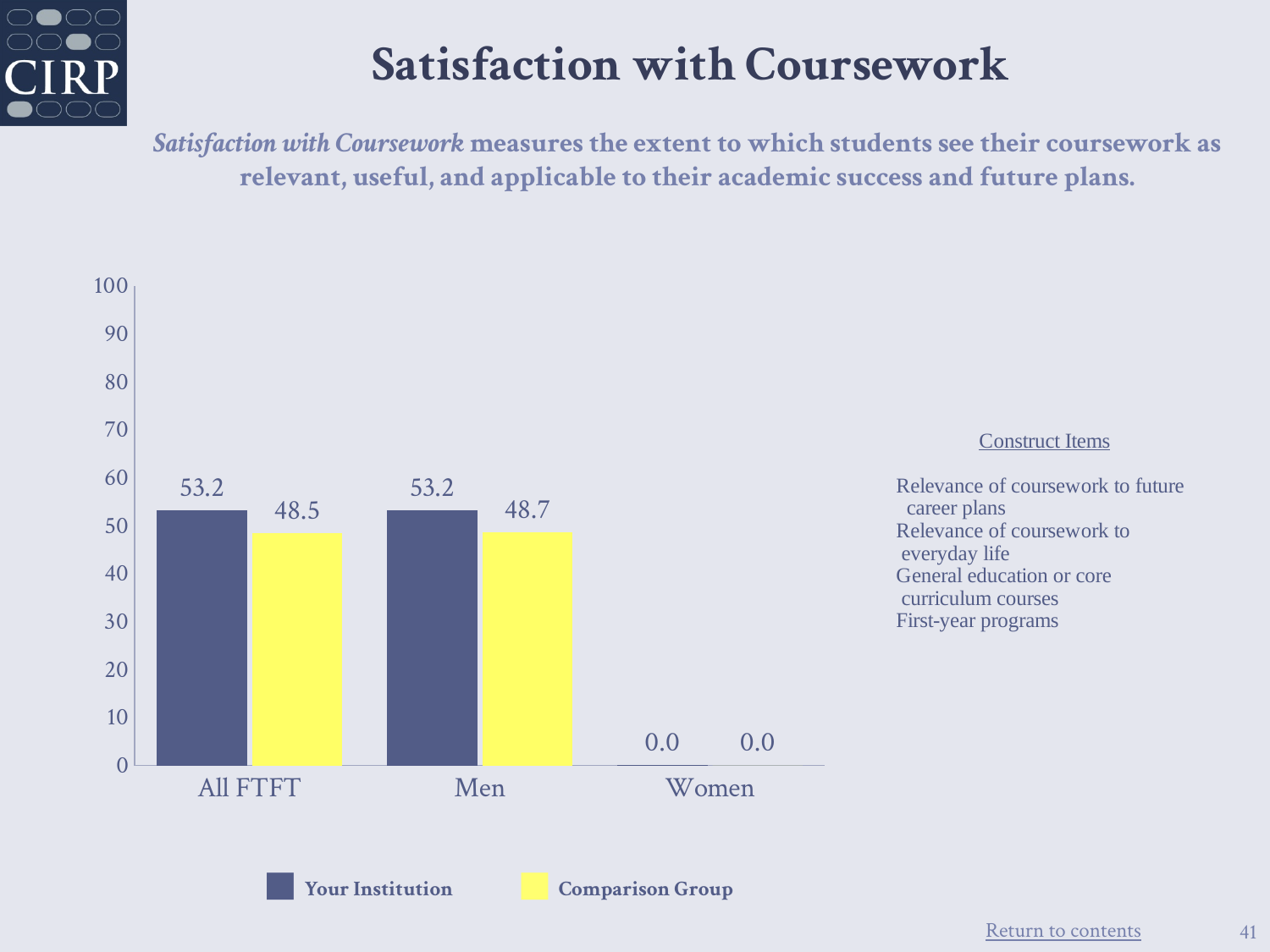

Satisfaction with Coursework
Satisfaction with Coursework measures the extent to which students see their coursework as relevant, useful, and applicable to their academic success and future plans.

### Chart

| Category |  |  |
|---|---|---|
| All FTFT | 53.22 | 48.49 |
| Men | 53.22 | 48.69 |
| Women | 0.0 | 0.0 |
■ Your Institution
■ Comparison Group
41